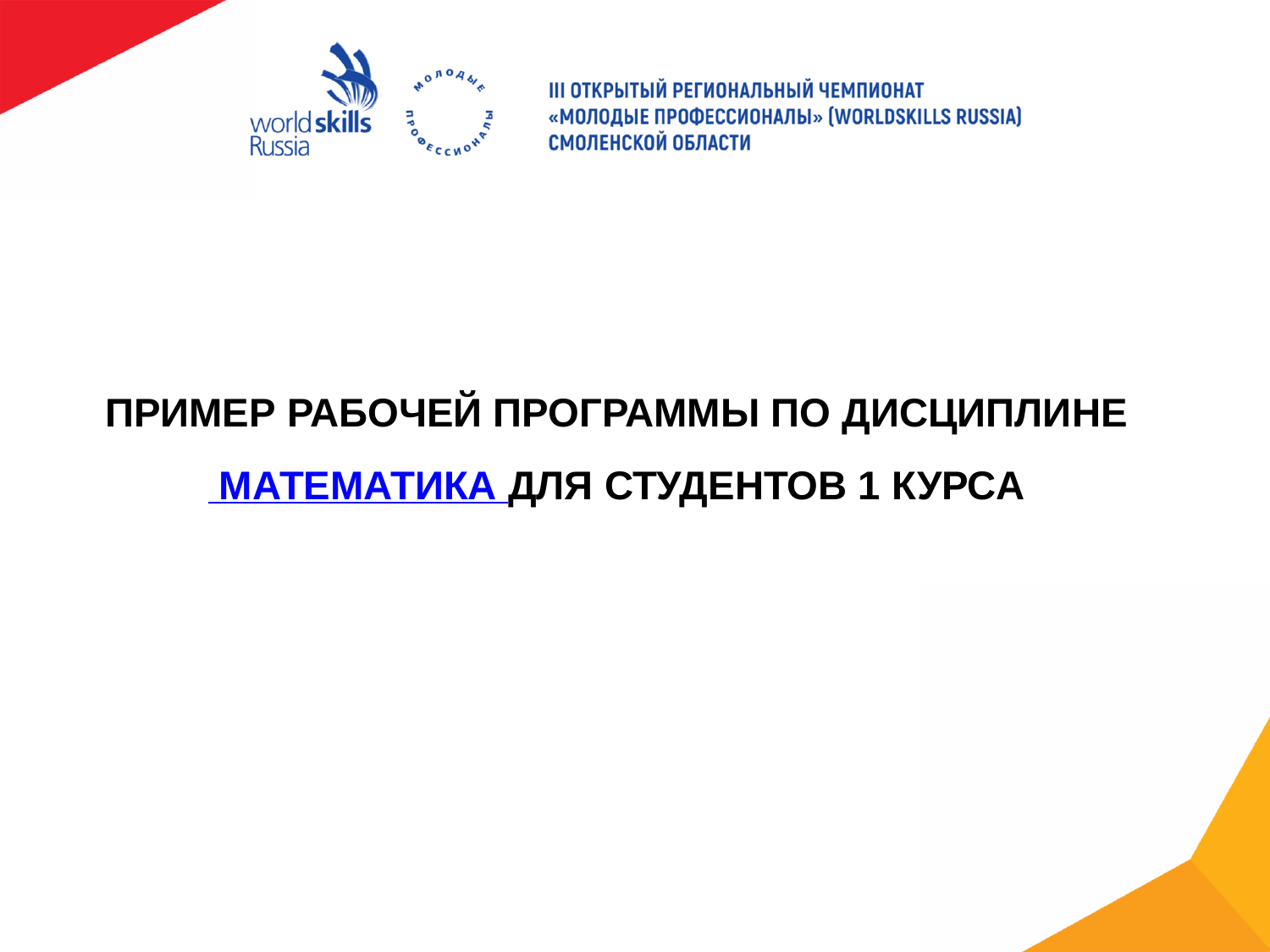

# Пример рабочей программы по дисциплине математика для студентов 1 курса